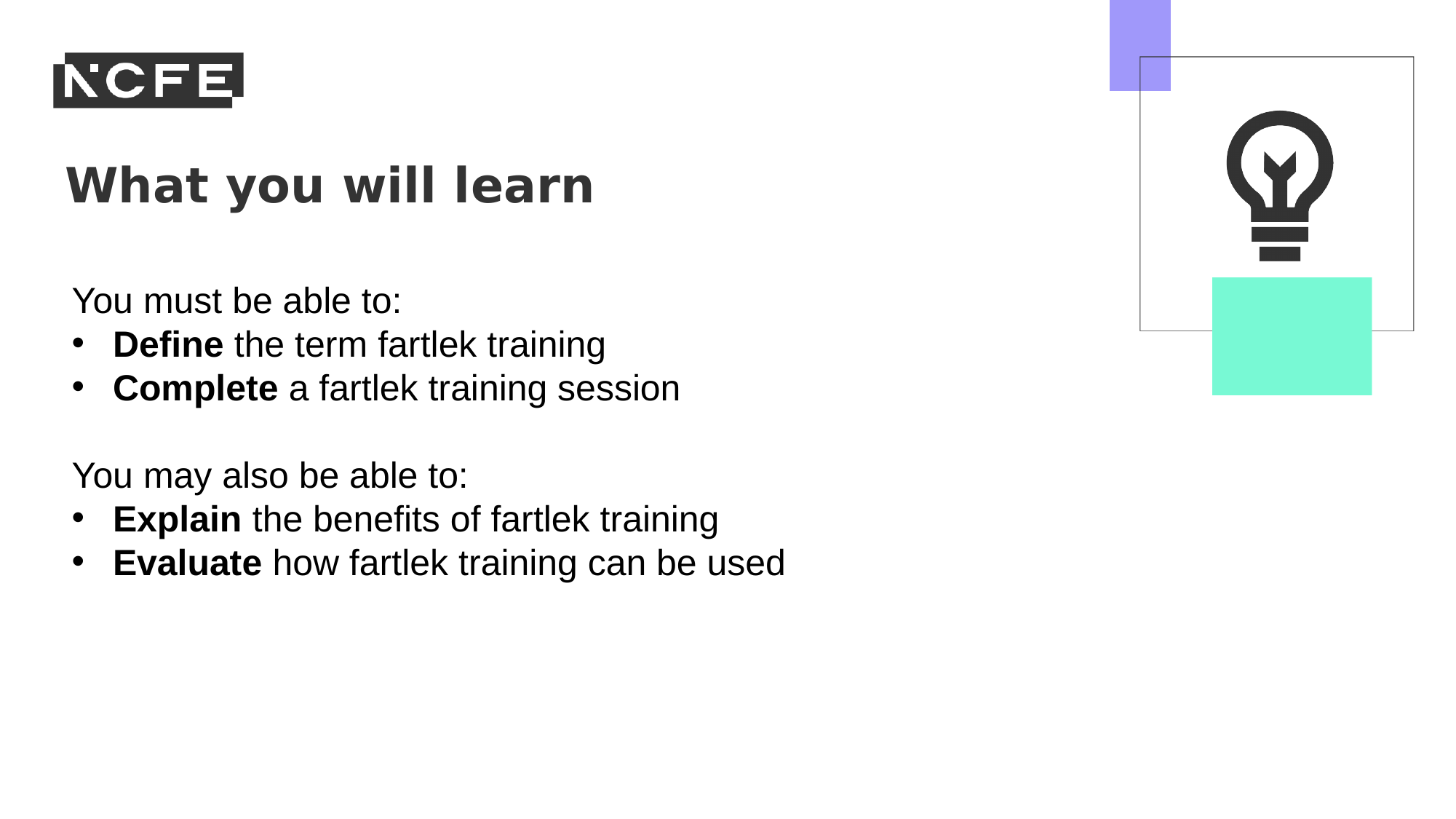

You must be able to:
Define the term fartlek training
Complete a fartlek training session

You may also be able to:
Explain the benefits of fartlek training
Evaluate how fartlek training can be used